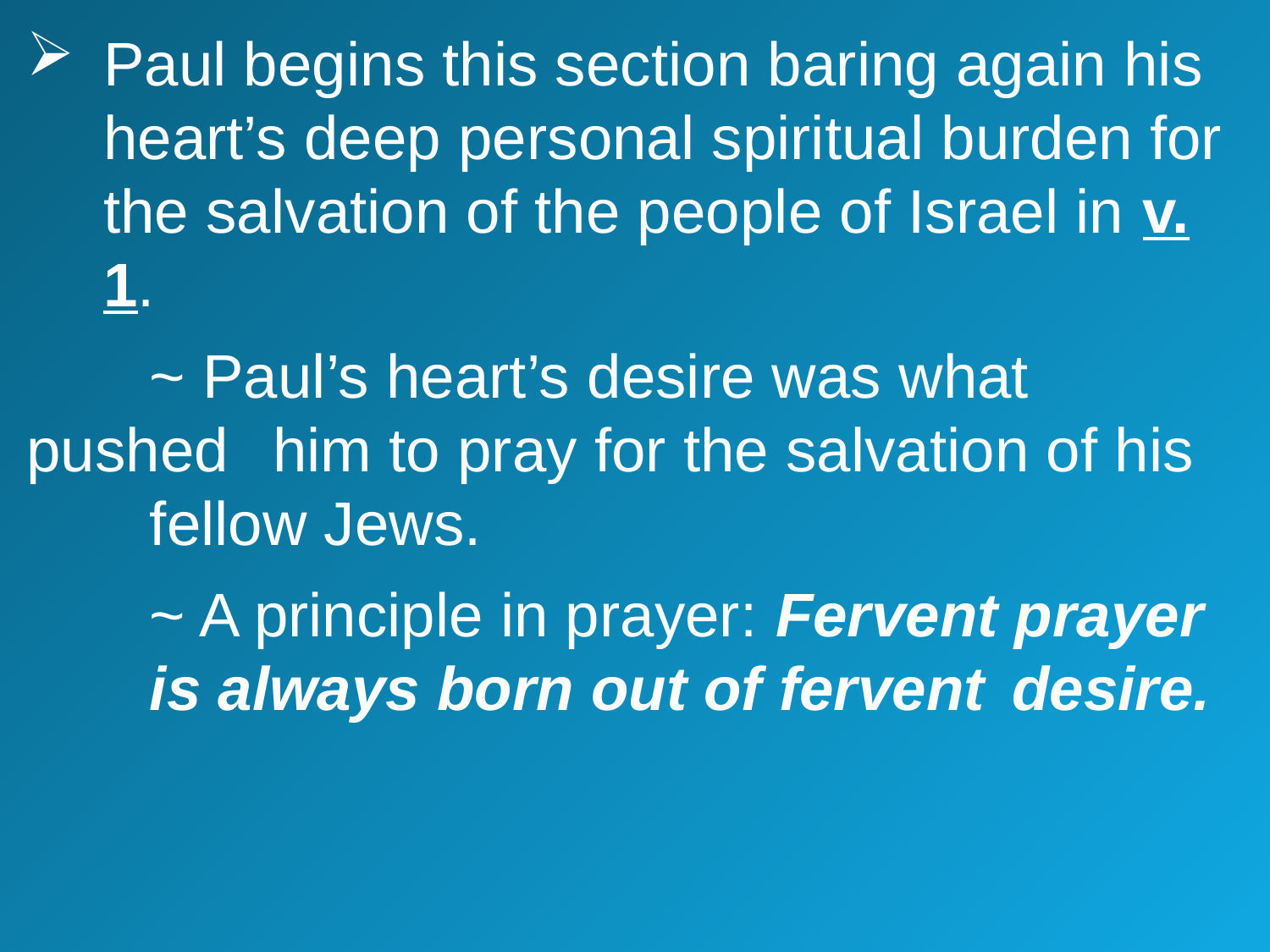

Paul begins this section baring again his heart’s deep personal spiritual burden for the salvation of the people of Israel in v. 1.
		~ Paul’s heart’s desire was what pushed 					him to pray for the salvation of his 						fellow Jews.
		~ A principle in prayer: Fervent prayer 					is always born out of fervent 							desire.